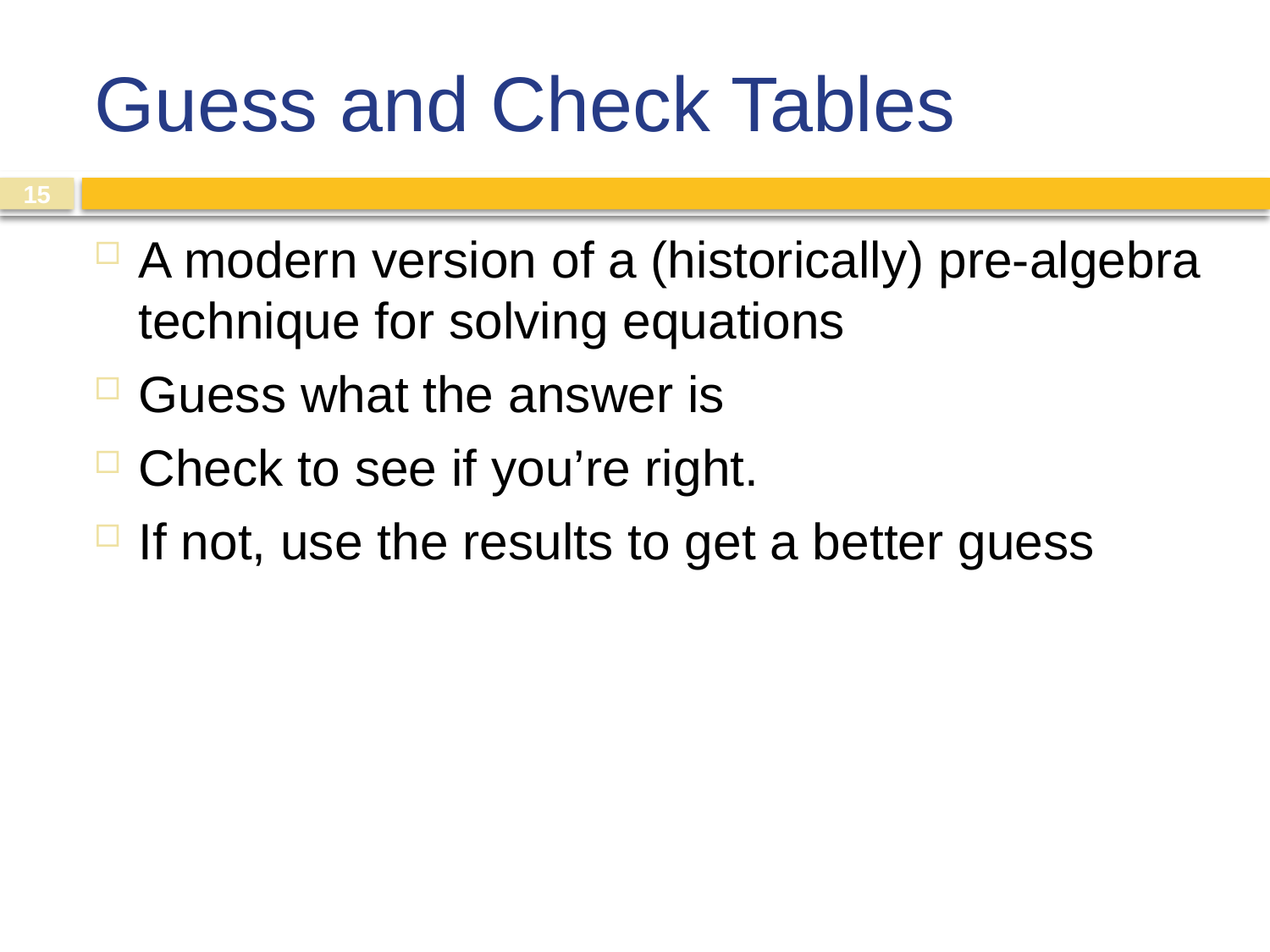

# Guess and Check Tables
A modern version of a (historically) pre-algebra technique for solving equations
Guess what the answer is
Check to see if you’re right.
If not, use the results to get a better guess
15